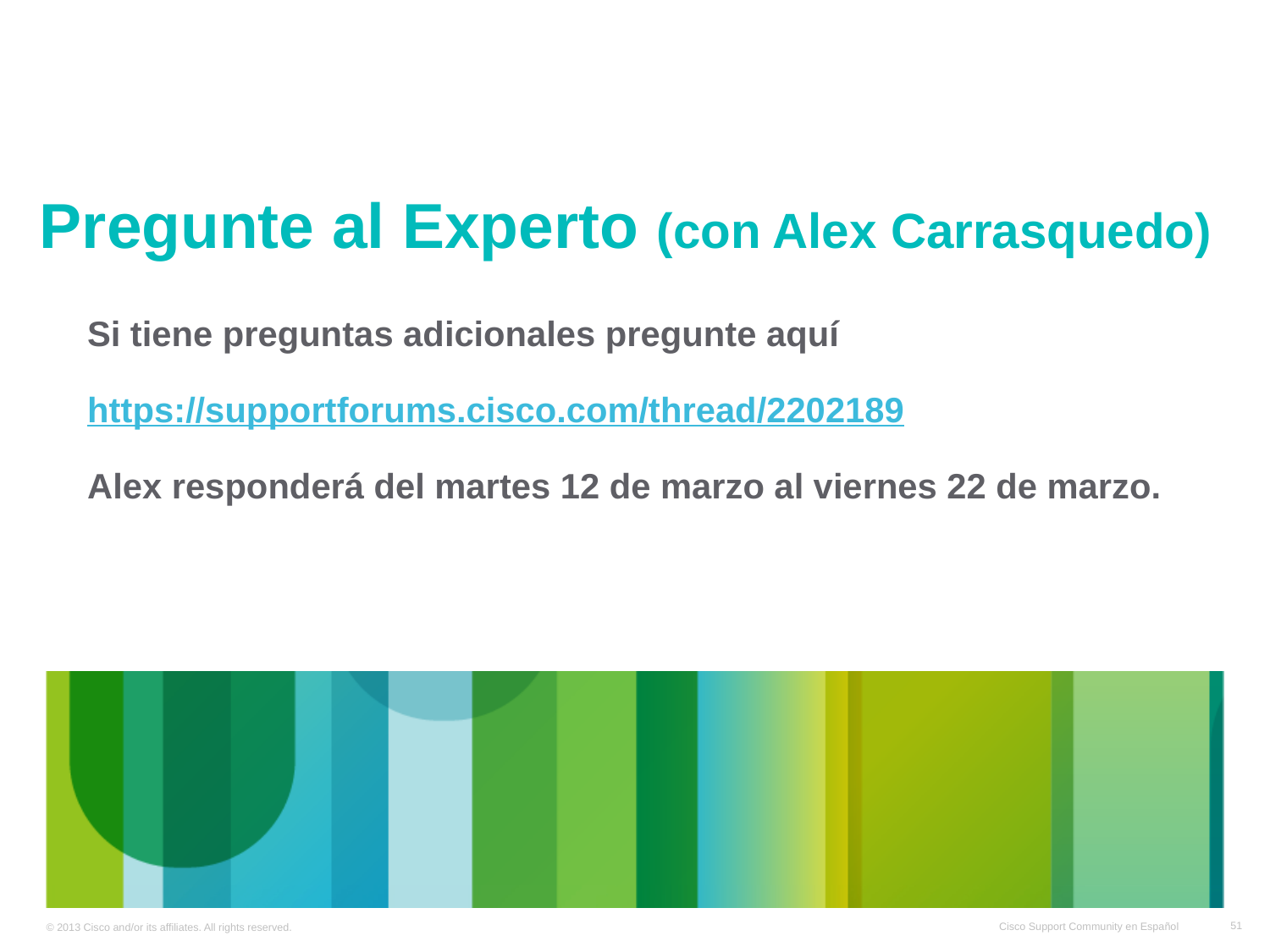

Pregunte al Experto (con Alex Carrasquedo)

Si tiene preguntas adicionales pregunte aquí

https://supportforums.cisco.com/thread/2202189

Alex responderá del martes 12 de marzo al viernes 22 de marzo.